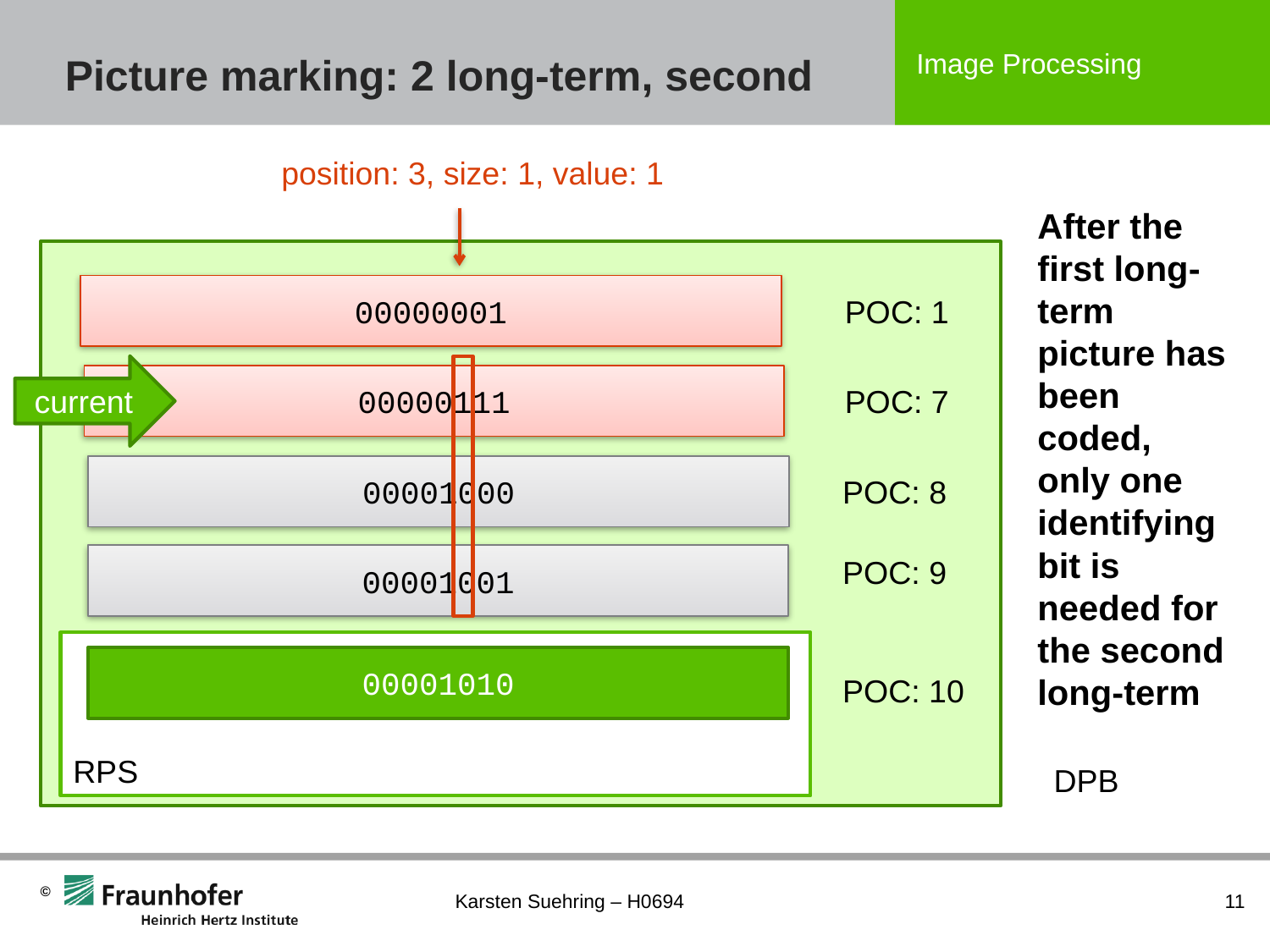

# Picture marking: 2 long-term, second
position: 3, size: 1, value: 1

After the first long-term picture has been coded, only one identifying bit is needed for the second long-term

00000001
POC: 1
current
00000111
POC: 7
00001000
POC: 8
00001001
POC: 9
RPS
00001010
POC: 10
DPB
Karsten Suehring – H0694
11